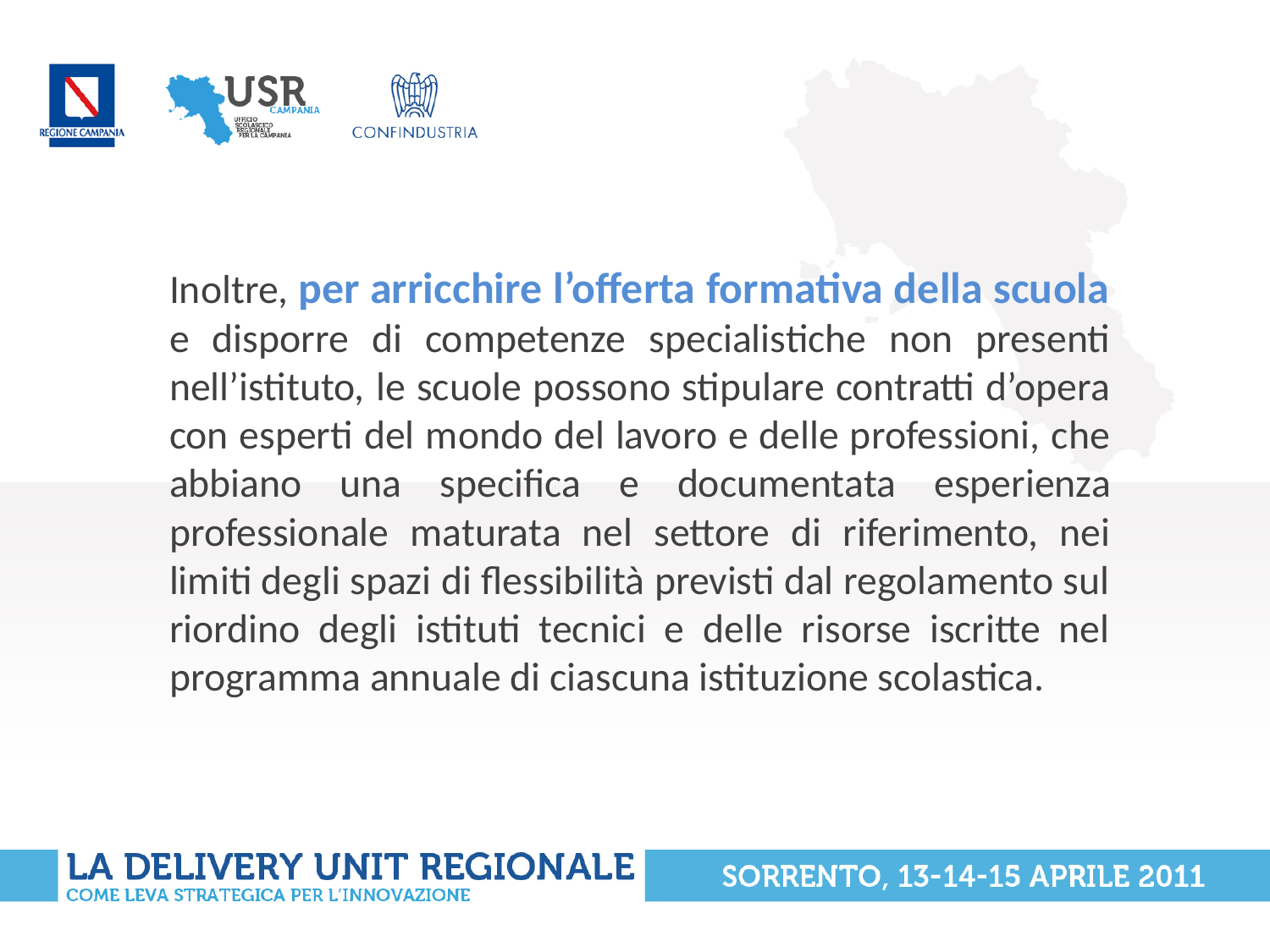

# Inoltre, per arricchire l’offerta formativa della scuola e disporre di competenze specialistiche non presenti nell’istituto, le scuole possono stipulare contratti d’opera con esperti del mondo del lavoro e delle professioni, che abbiano una specifica e documentata esperienza professionale maturata nel settore di riferimento, nei limiti degli spazi di flessibilità previsti dal regolamento sul riordino degli istituti tecnici e delle risorse iscritte nel programma annuale di ciascuna istituzione scolastica.